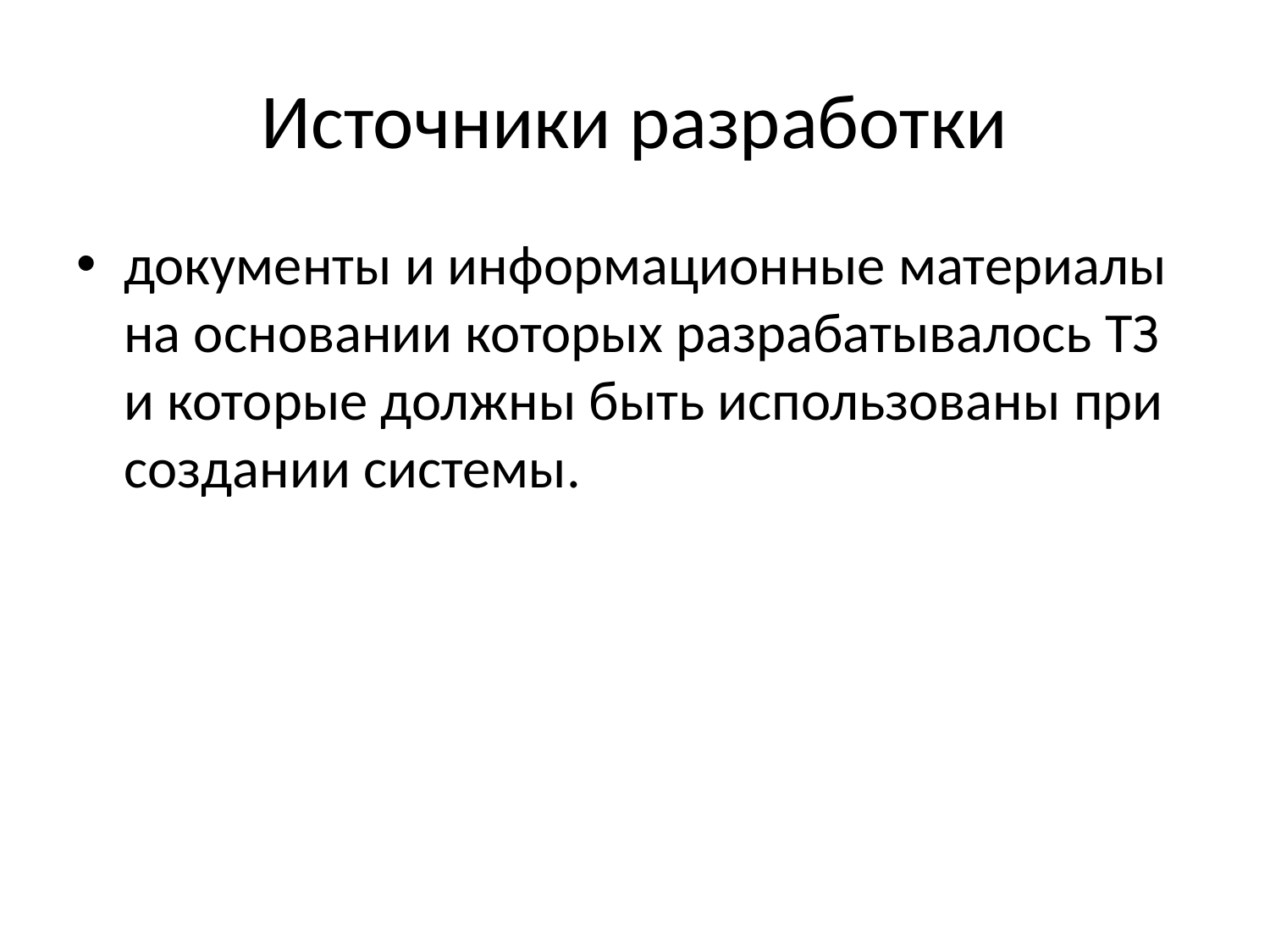

# Источники разработки
документы и информационные материалы на основании которых разрабатывалось ТЗ и которые должны быть использованы при создании системы.